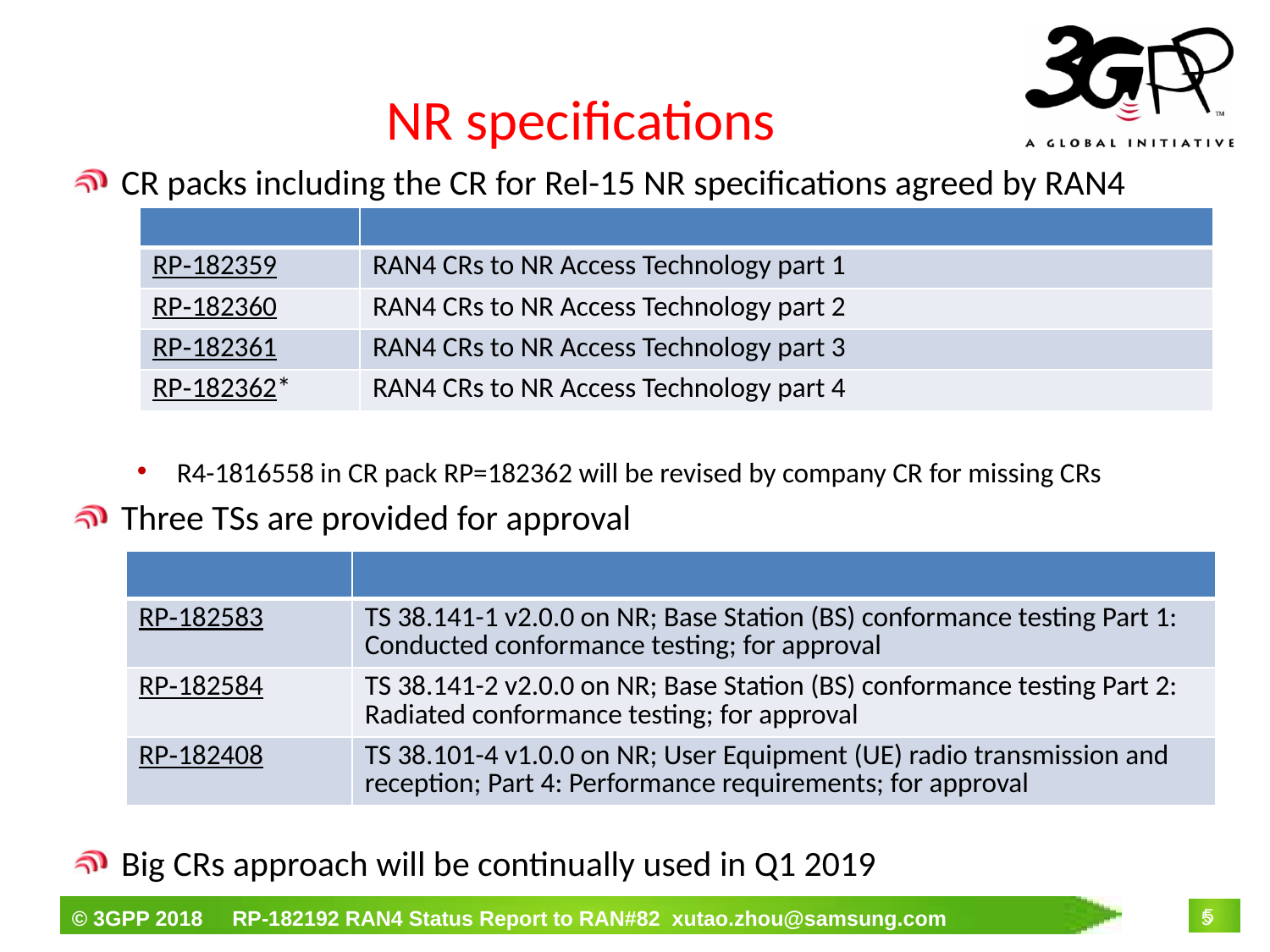

# NR specifications
CR packs including the CR for Rel-15 NR specifications agreed by RAN4

R4-1816558 in CR pack RP=182362 will be revised by company CR for missing CRs
Three TSs are provided for approval

Big CRs approach will be continually used in Q1 2019

|  |  |
| --- | --- |
| RP‑182359 | RAN4 CRs to NR Access Technology part 1 |
| RP‑182360 | RAN4 CRs to NR Access Technology part 2 |
| RP‑182361 | RAN4 CRs to NR Access Technology part 3 |
| RP‑182362\* | RAN4 CRs to NR Access Technology part 4 |
|  |  |
| --- | --- |
| RP‑182583 | TS 38.141-1 v2.0.0 on NR; Base Station (BS) conformance testing Part 1: Conducted conformance testing; for approval |
| RP‑182584 | TS 38.141-2 v2.0.0 on NR; Base Station (BS) conformance testing Part 2: Radiated conformance testing; for approval |
| RP‑182408 | TS 38.101-4 v1.0.0 on NR; User Equipment (UE) radio transmission and reception; Part 4: Performance requirements; for approval |
5